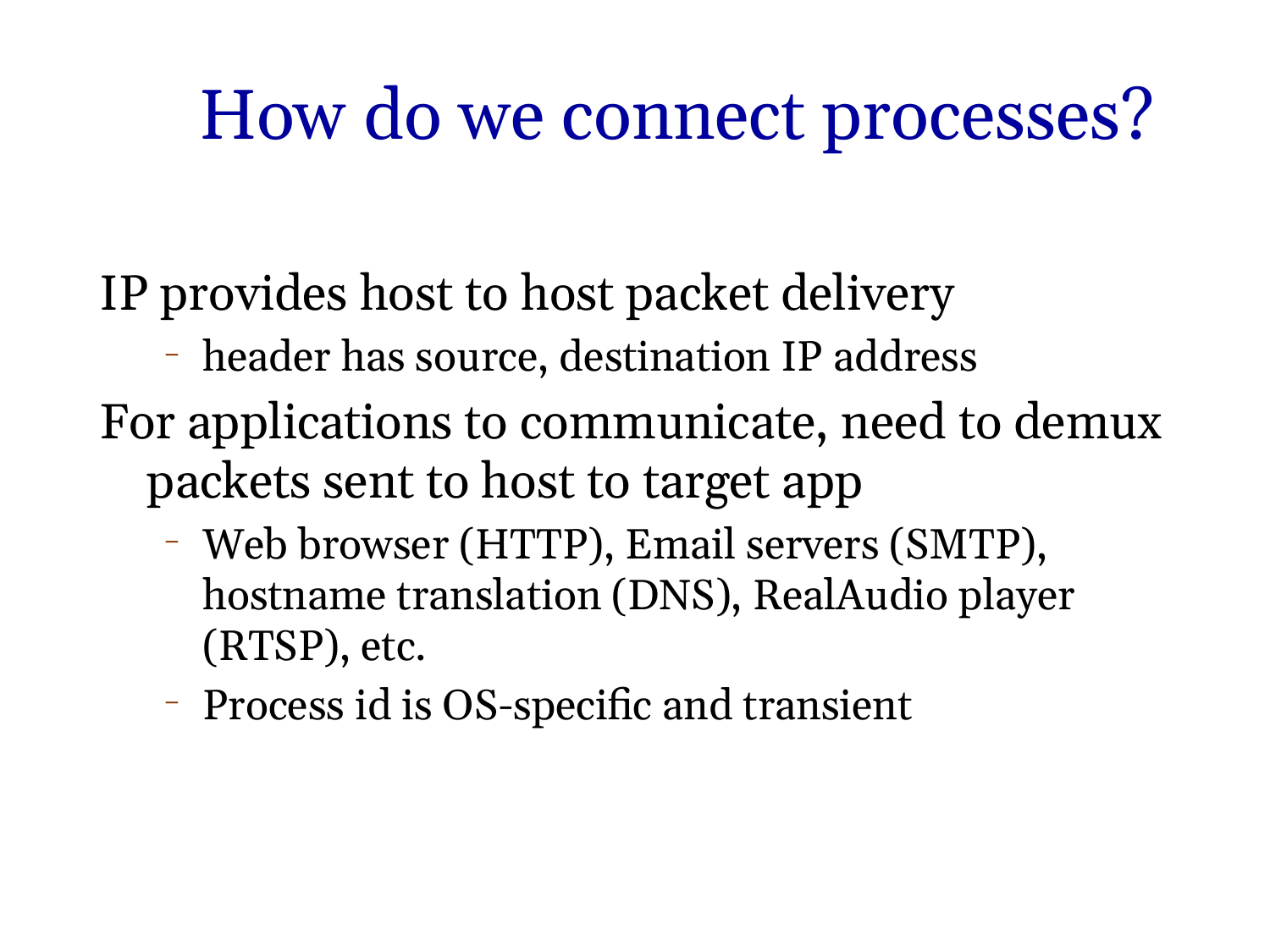

# How do we connect processes?
IP provides host to host packet delivery
header has source, destination IP address
For applications to communicate, need to demux packets sent to host to target app
Web browser (HTTP), Email servers (SMTP), hostname translation (DNS), RealAudio player (RTSP), etc.
Process id is OS-specific and transient